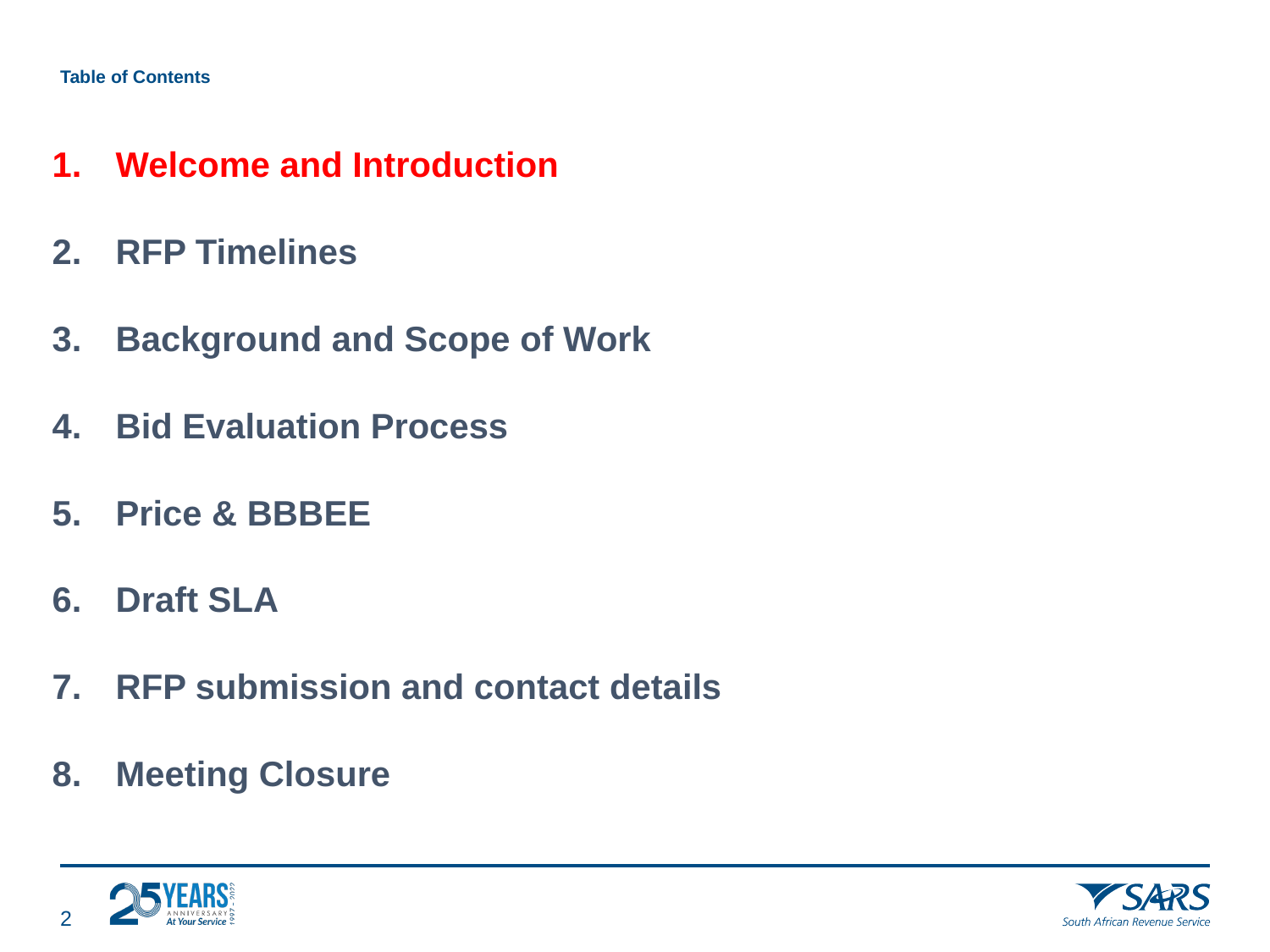

# Table of Contents
Welcome and Introduction
RFP Timelines
Background and Scope of Work
Bid Evaluation Process
Price & BBBEE
Draft SLA
RFP submission and contact details
Meeting Closure

2